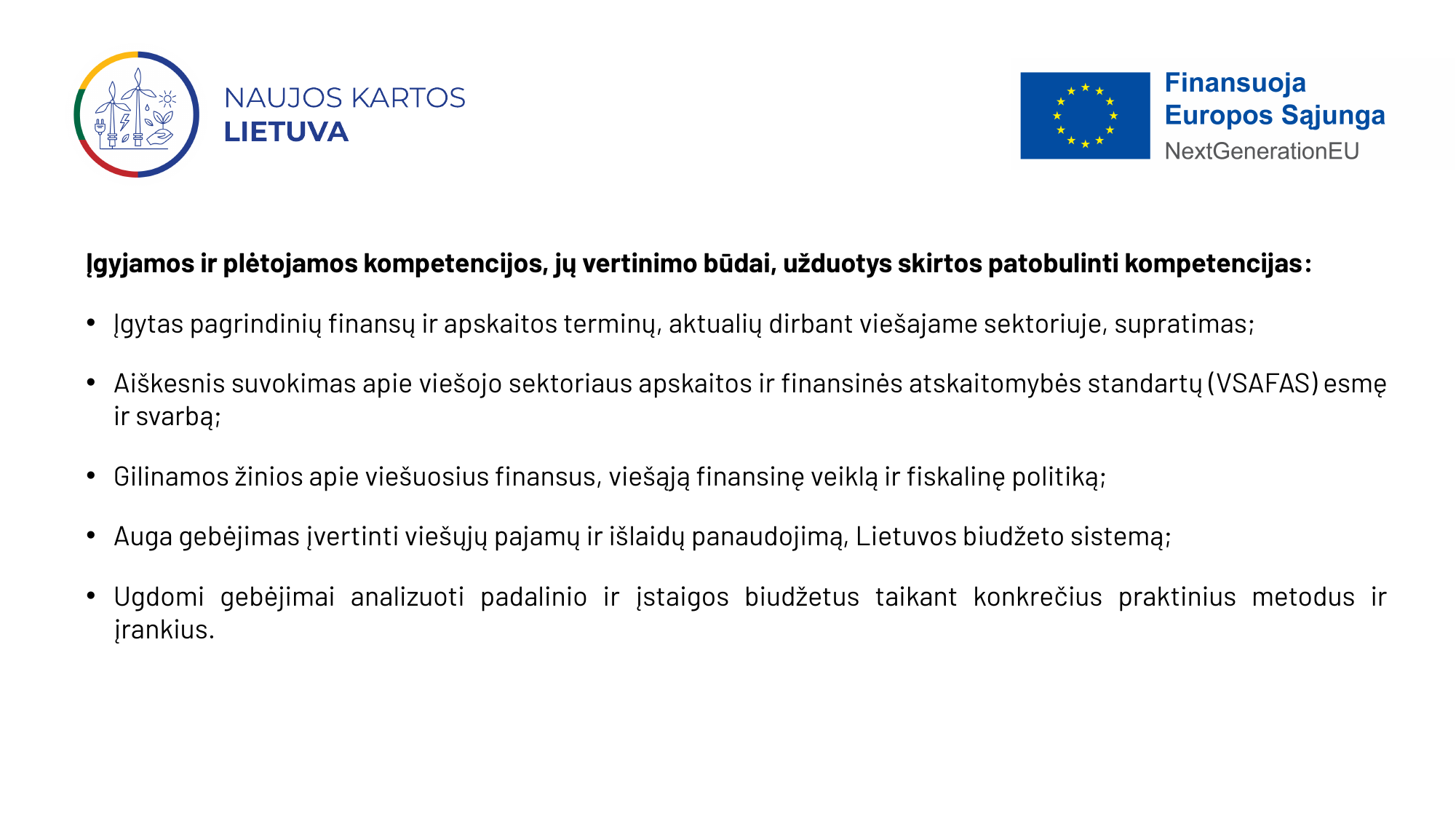

Įgyjamos ir plėtojamos kompetencijos, jų vertinimo būdai, užduotys skirtos patobulinti kompetencijas:
Įgytas pagrindinių finansų ir apskaitos terminų, aktualių dirbant viešajame sektoriuje, supratimas;
Aiškesnis suvokimas apie viešojo sektoriaus apskaitos ir finansinės atskaitomybės standartų (VSAFAS) esmę ir svarbą;
Gilinamos žinios apie viešuosius finansus, viešąją finansinę veiklą ir fiskalinę politiką;
Auga gebėjimas įvertinti viešųjų pajamų ir išlaidų panaudojimą, Lietuvos biudžeto sistemą;
Ugdomi gebėjimai analizuoti padalinio ir įstaigos biudžetus taikant konkrečius praktinius metodus ir įrankius.